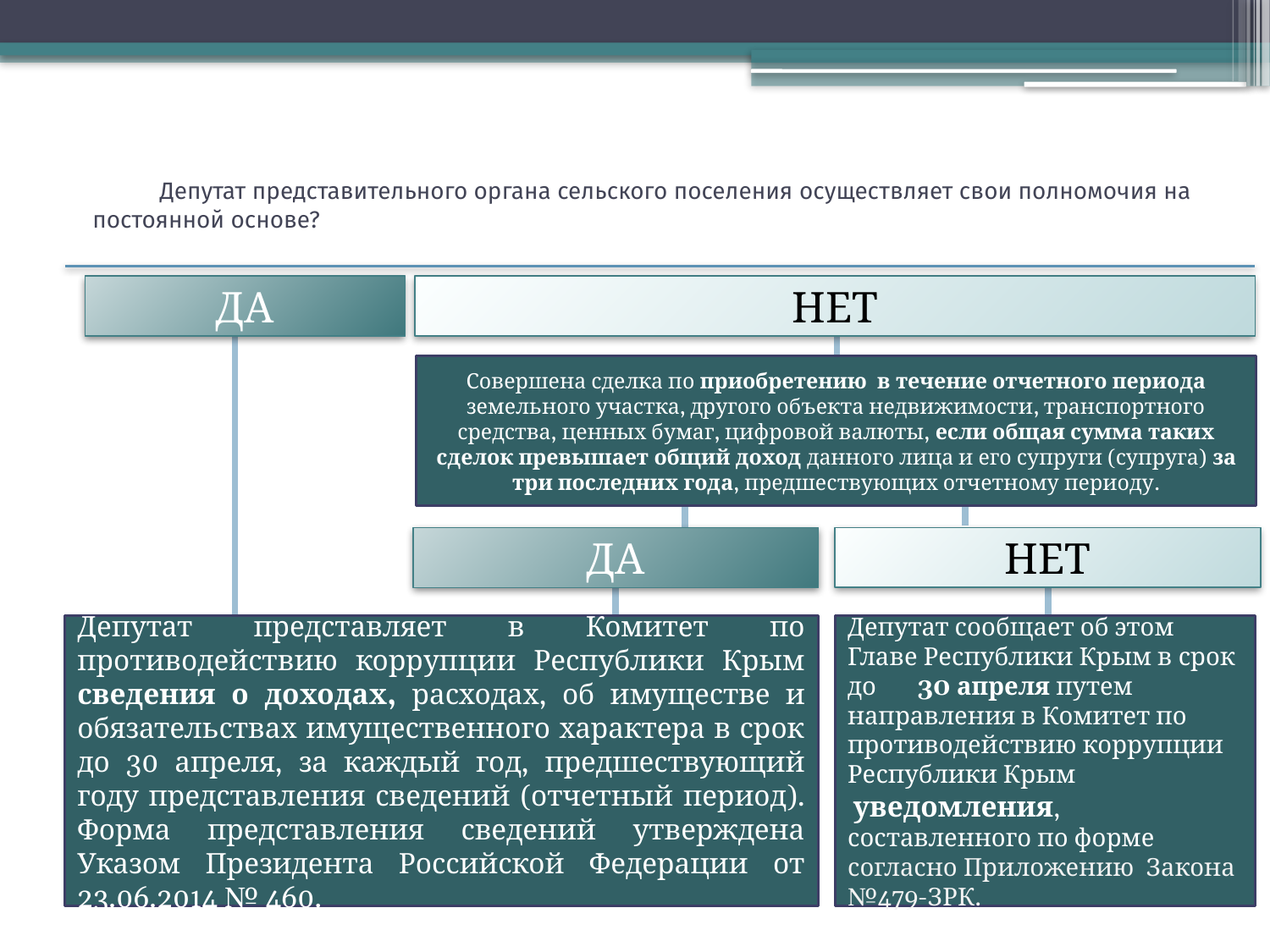

# Депутат представительного органа сельского поселения осуществляет свои полномочия на постоянной основе?
ДА
НЕТ
ДА
Совершена сделка по приобретению  в течение отчетного периода
земельного участка, другого объекта недвижимости, транспортного средства, ценных бумаг, цифровой валюты, если общая сумма таких сделок превышает общий доход данного лица и его супруги (супруга) за три последних года, предшествующих отчетному периоду.
НЕТ
ДА
Депутат представляет в Комитет по противодействию коррупции Республики Крым сведения о доходах, расходах, об имуществе и обязательствах имущественного характера в срок до 30 апреля, за каждый год, предшествующий году представления сведений (отчетный период). Форма представления сведений утверждена Указом Президента Российской Федерации от 23.06.2014 № 460.
Депутат сообщает об этом Главе Республики Крым в срок до       30 апреля путем направления в Комитет по противодействию коррупции Республики Крым  уведомления, составленного по форме согласно Приложению  Закона №479-ЗРК.